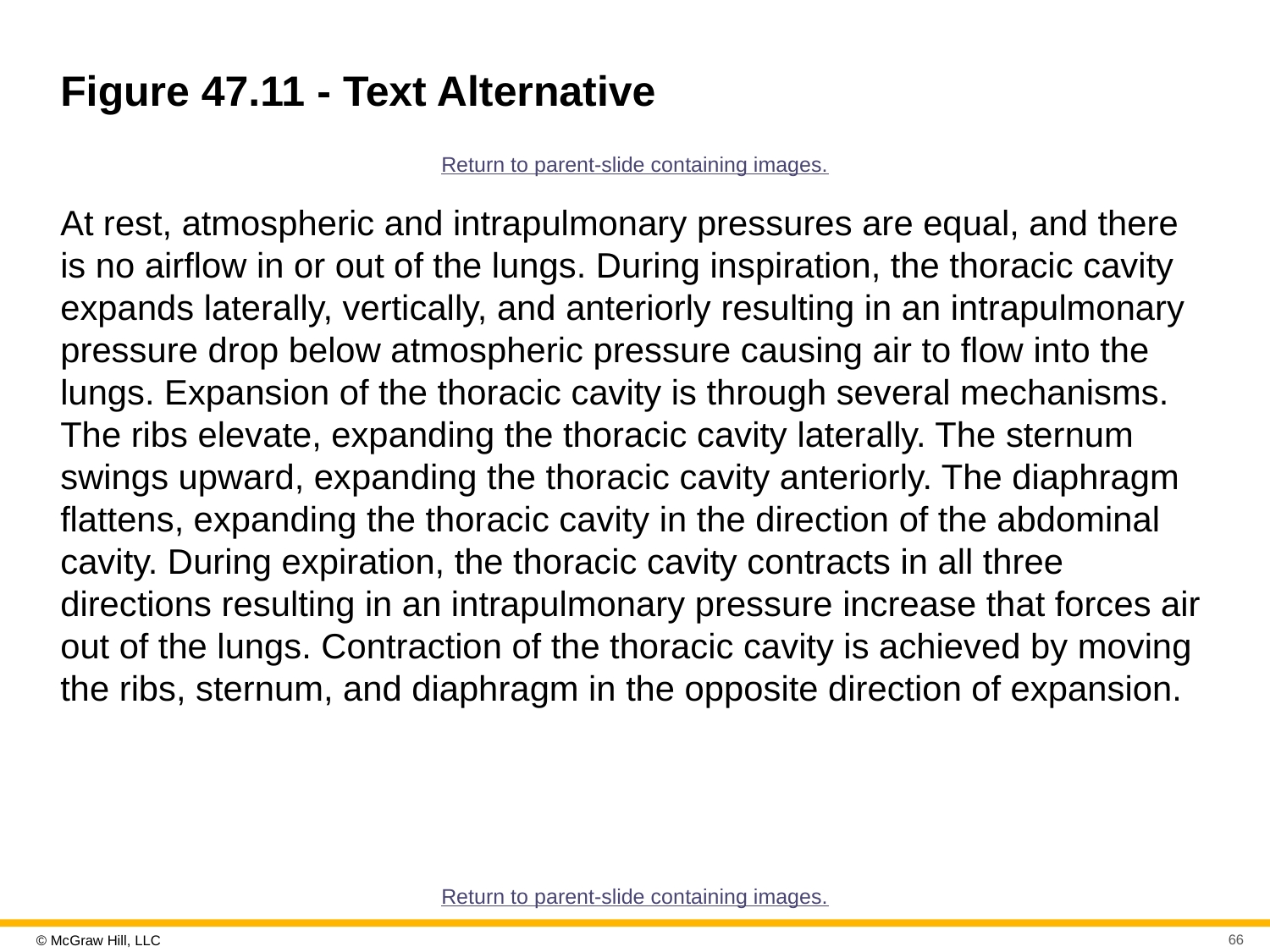

# Figure 47.11 - Text Alternative
Return to parent-slide containing images.
At rest, atmospheric and intrapulmonary pressures are equal, and there is no airflow in or out of the lungs. During inspiration, the thoracic cavity expands laterally, vertically, and anteriorly resulting in an intrapulmonary pressure drop below atmospheric pressure causing air to flow into the lungs. Expansion of the thoracic cavity is through several mechanisms. The ribs elevate, expanding the thoracic cavity laterally. The sternum swings upward, expanding the thoracic cavity anteriorly. The diaphragm flattens, expanding the thoracic cavity in the direction of the abdominal cavity. During expiration, the thoracic cavity contracts in all three directions resulting in an intrapulmonary pressure increase that forces air out of the lungs. Contraction of the thoracic cavity is achieved by moving the ribs, sternum, and diaphragm in the opposite direction of expansion.
Return to parent-slide containing images.
66